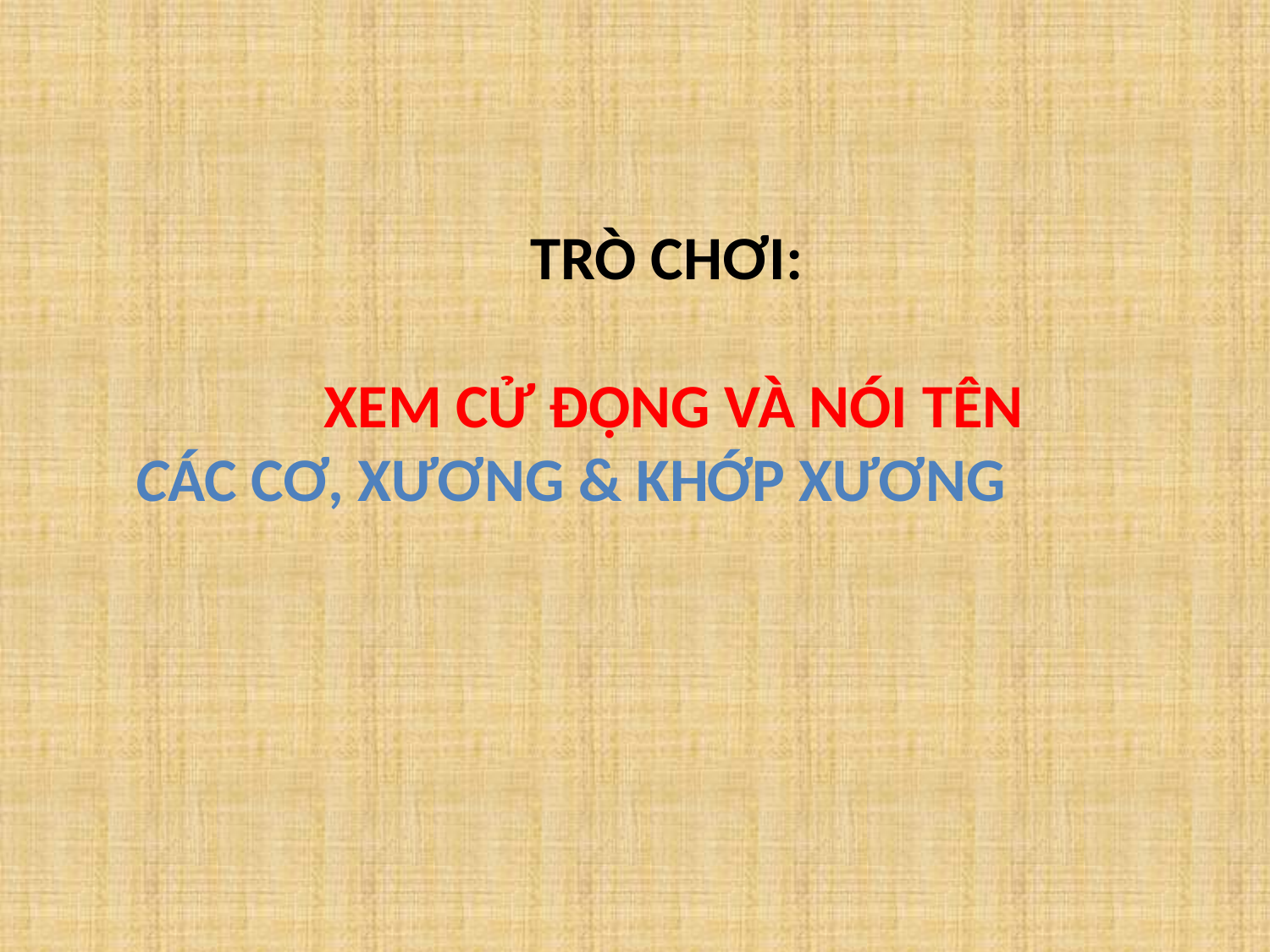

TRÒ CHƠI:

XEM CỬ ĐỘNG VÀ NÓI TÊN
CÁC CƠ, XƯƠNG & KHỚP XƯƠNG